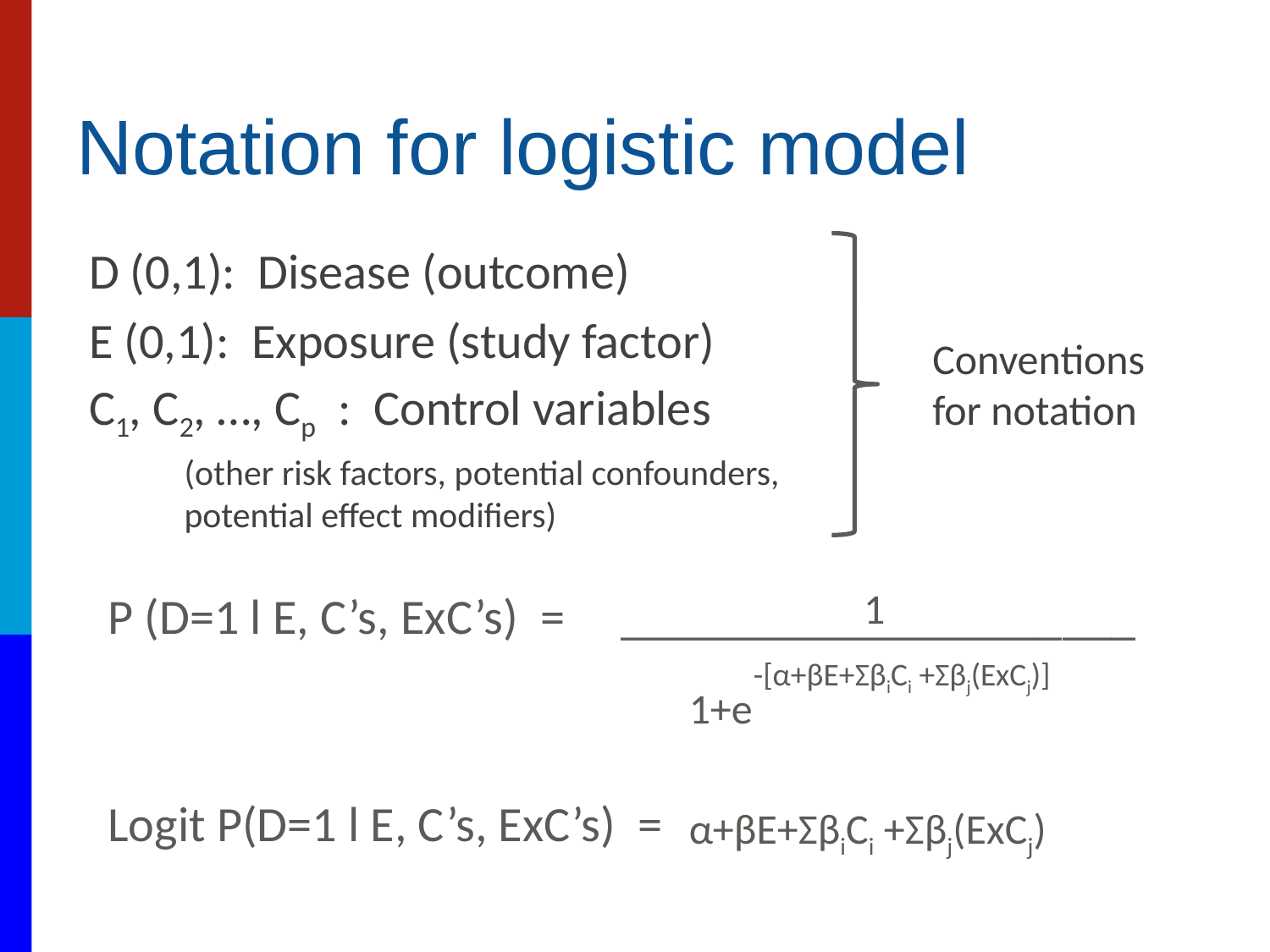

# Notation for logistic model
D (0,1):  Disease (outcome)
E (0,1):  Exposure (study factor)
C1, C2, …, Cp  :  Control variables
(other risk factors, potential confounders, potential effect modifiers)

Conventions for notation
1
P (D=1 l E, C’s, ExC’s)  =     _____________________

Logit P(D=1 l E, C’s, ExC’s)  =
-[α+βE+ΣβiCi +Σβj(ExCj)]
1+e
α+βE+ΣβiCi +Σβj(ExCj)